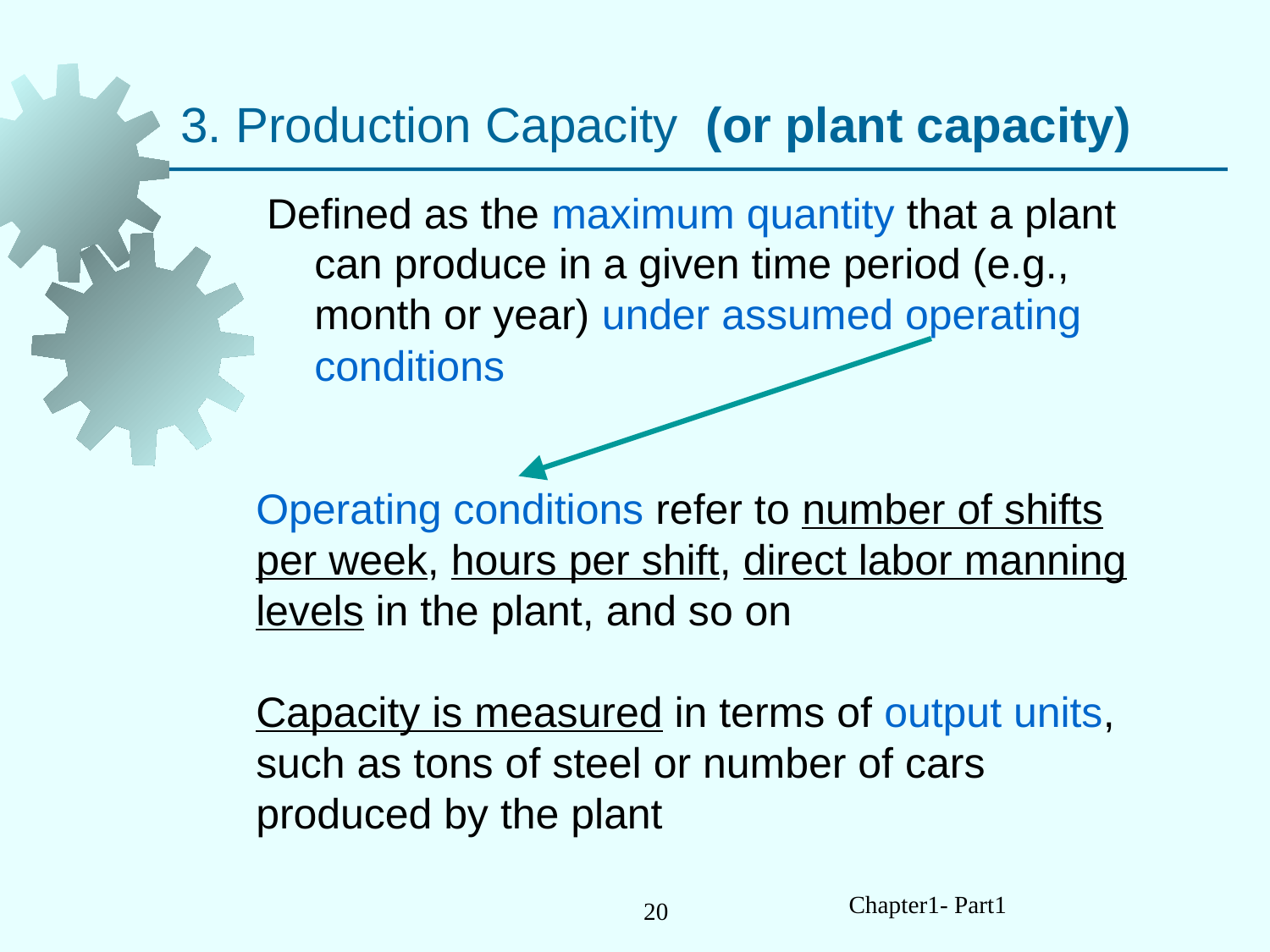

# 3. Production Capacity  (or plant capacity)
Defined as the maximum quantity that a plant can produce in a given time period (e.g., month or year) under assumed operating conditions

Operating conditions refer to number of shifts per week, hours per shift, direct labor manning levels in the plant, and so on

Capacity is measured in terms of output units, such as tons of steel or number of cars produced by the plant
Chapter1- Part1
20